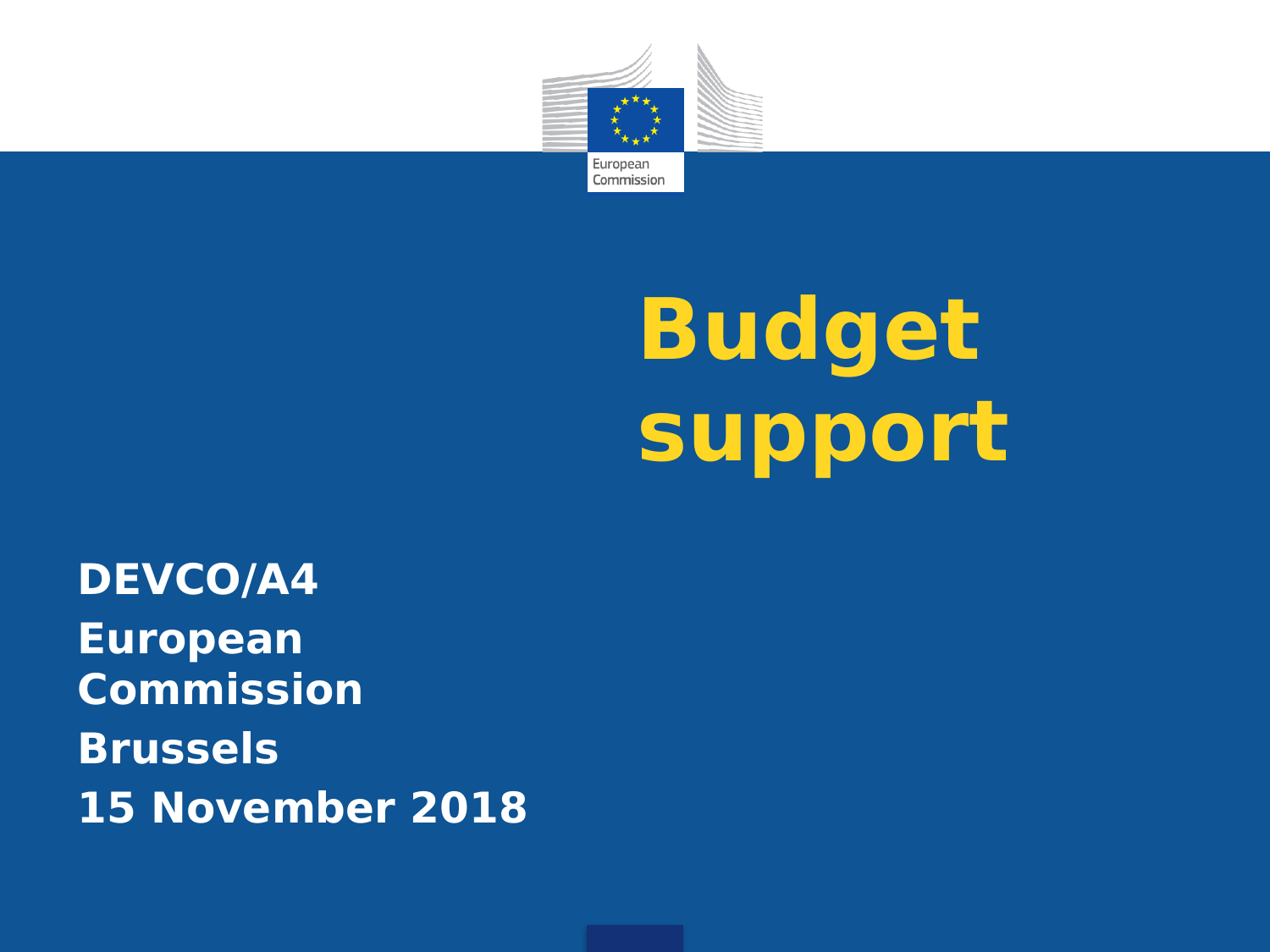

# Budget support
DEVCO/A4
European Commission
Brussels
15 November 2018